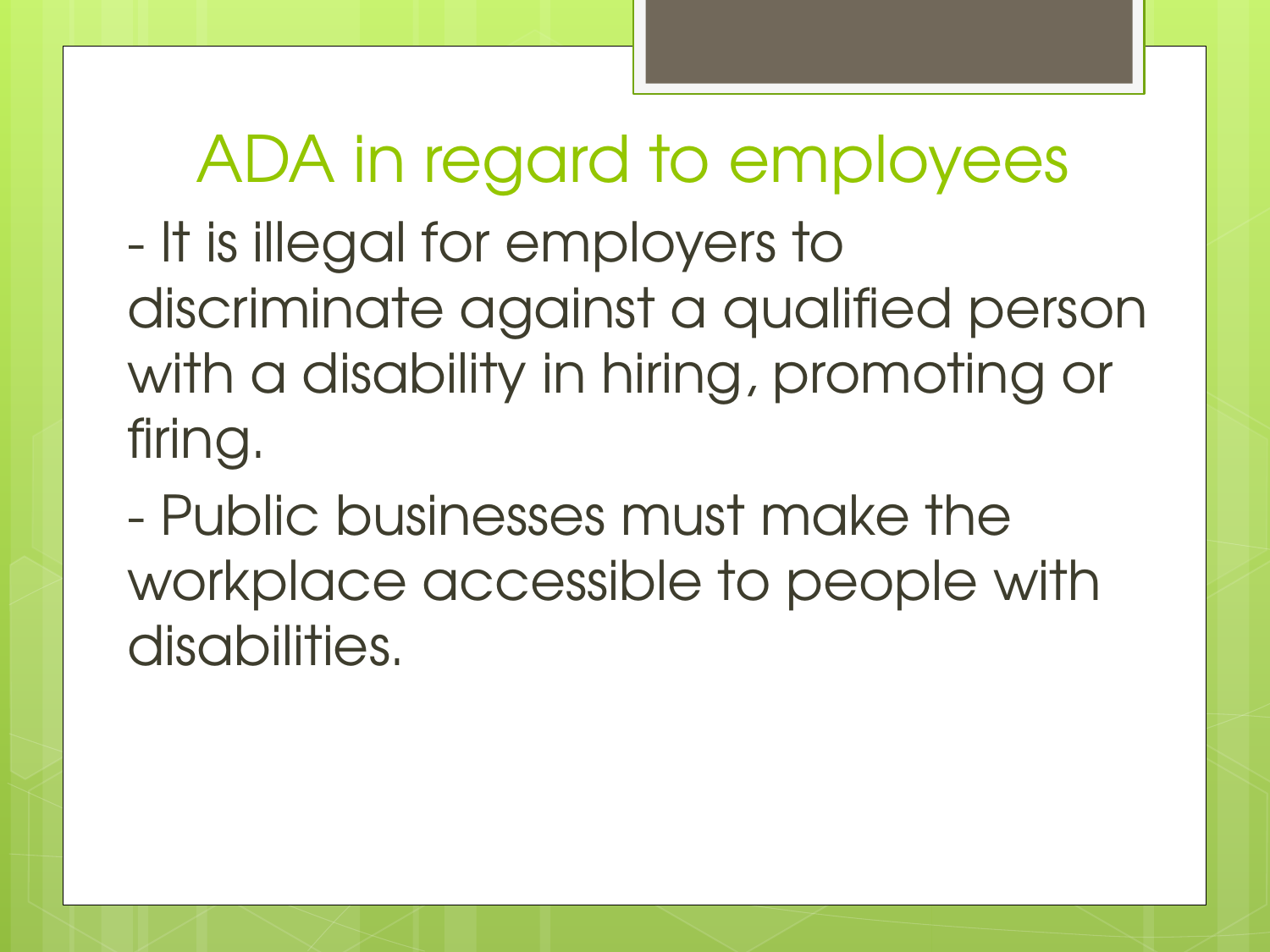

# ADA in regard to employees
- It is illegal for employers to discriminate against a qualified person with a disability in hiring, promoting or firing.
- Public businesses must make the workplace accessible to people with disabilities.